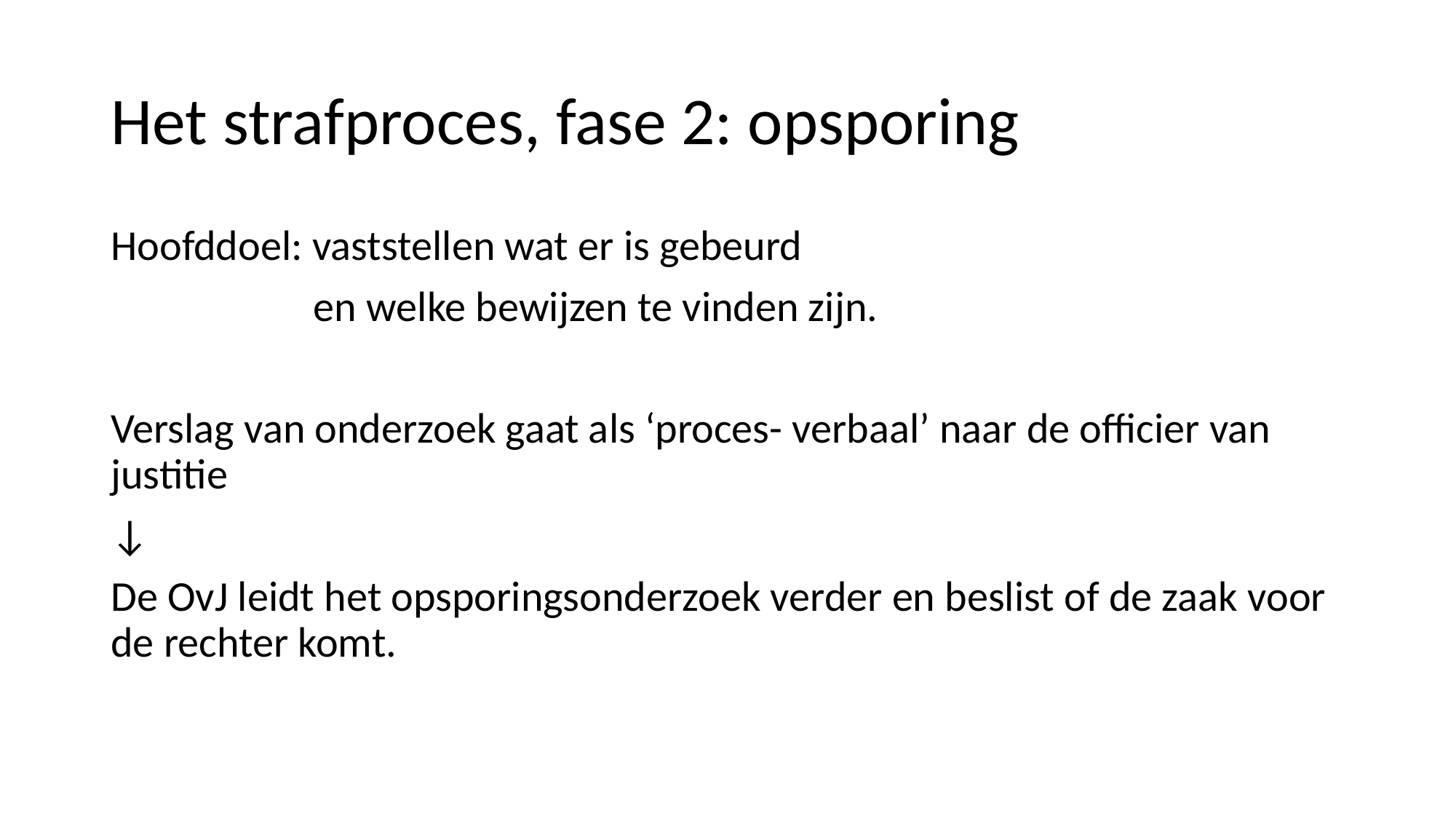

# Het strafproces, fase 2: opsporing
Hoofddoel: vaststellen wat er is gebeurd
                     en welke bewijzen te vinden zijn.

Verslag van onderzoek gaat als ‘proces- verbaal’ naar de officier van justitie
↓
De OvJ leidt het opsporingsonderzoek verder en beslist of de zaak voor de rechter komt.